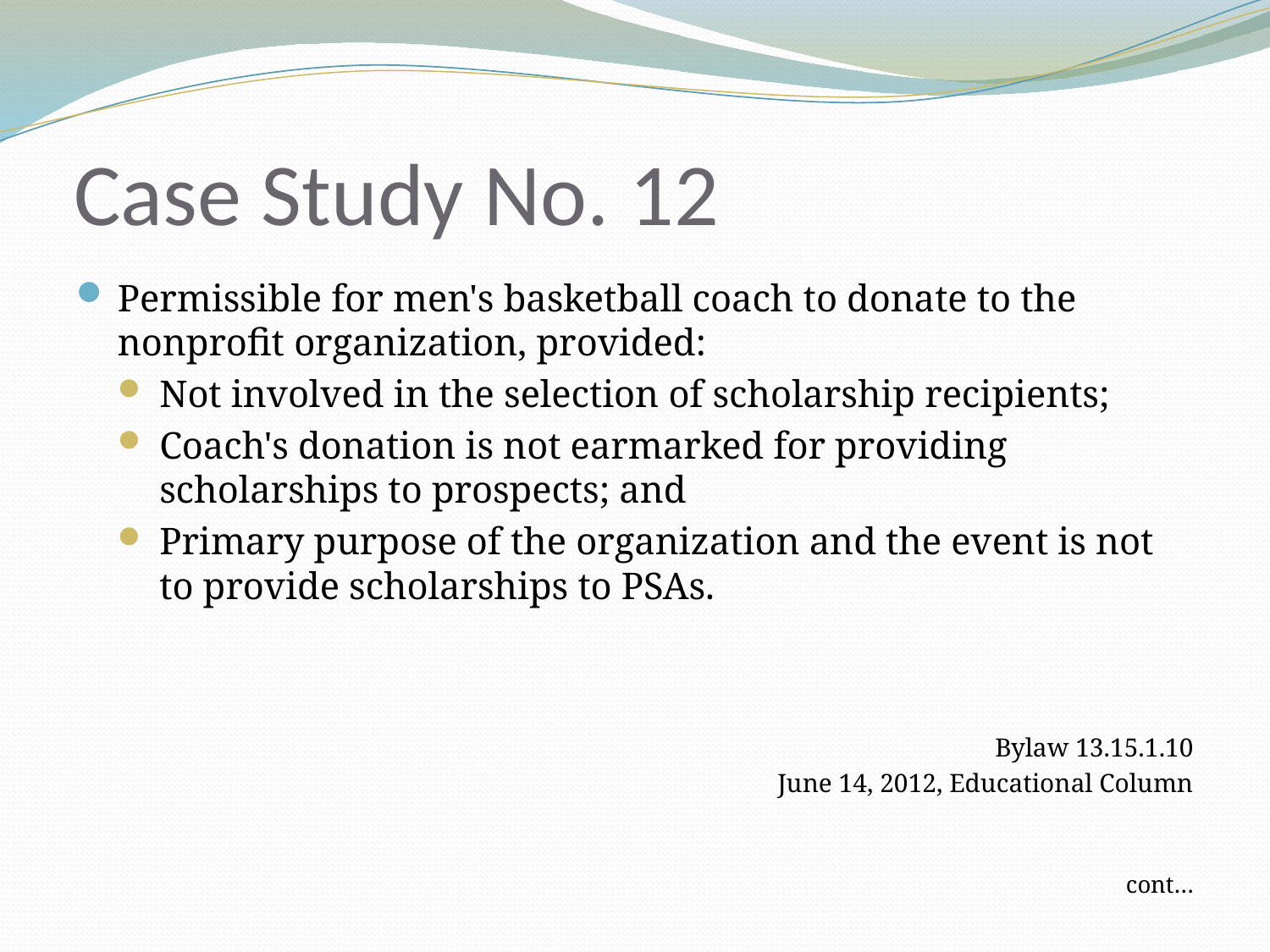

# Case Study No. 12
Permissible for men's basketball coach to donate to the nonprofit organization, provided:
Not involved in the selection of scholarship recipients;
Coach's donation is not earmarked for providing scholarships to prospects; and
Primary purpose of the organization and the event is not to provide scholarships to PSAs.

Bylaw 13.15.1.10
June 14, 2012, Educational Column

 cont…